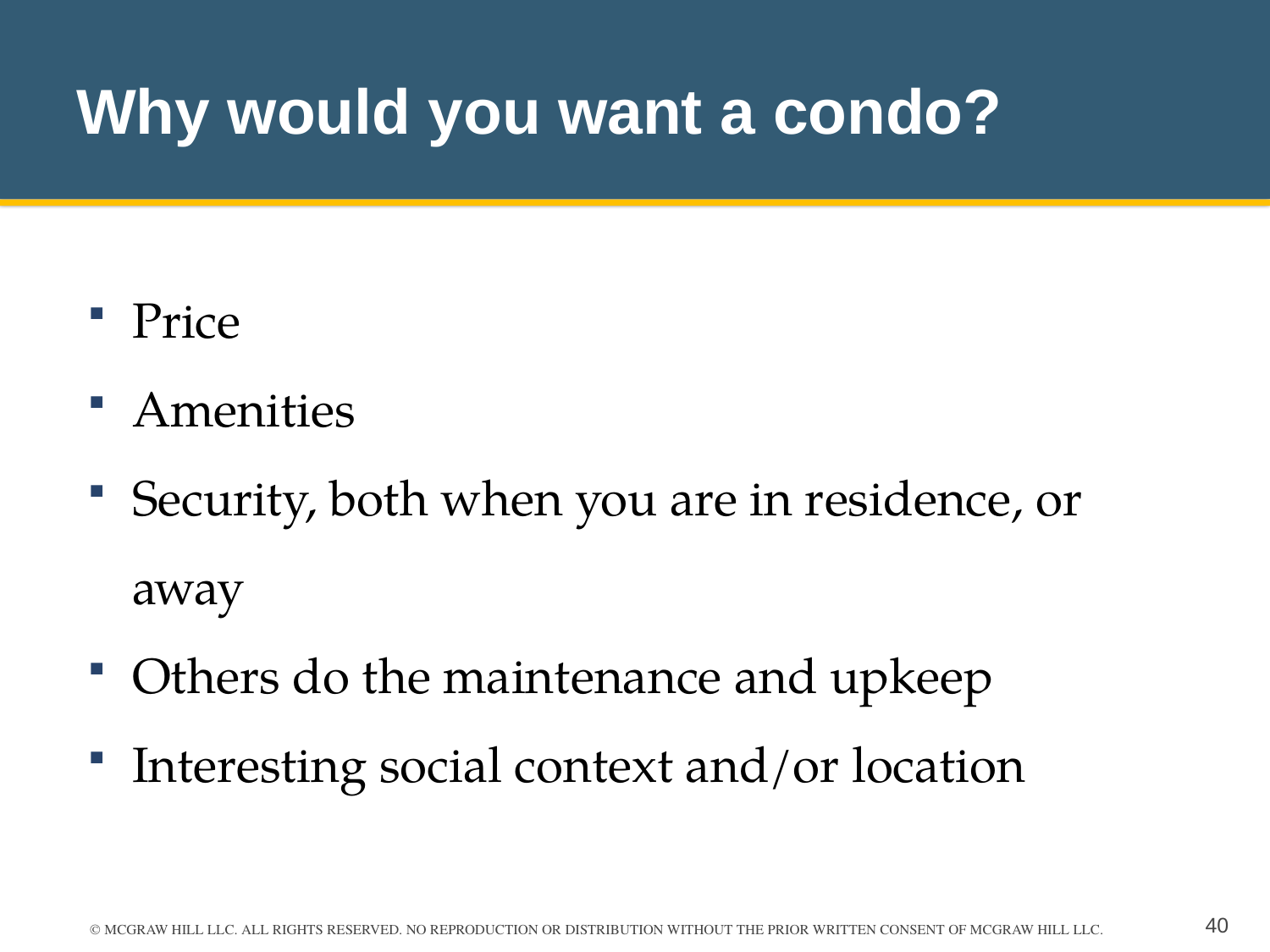

# Why would you want a condo?
Price
Amenities
Security, both when you are in residence, or away
Others do the maintenance and upkeep
Interesting social context and/or location
© MCGRAW HILL LLC. ALL RIGHTS RESERVED. NO REPRODUCTION OR DISTRIBUTION WITHOUT THE PRIOR WRITTEN CONSENT OF MCGRAW HILL LLC.
40